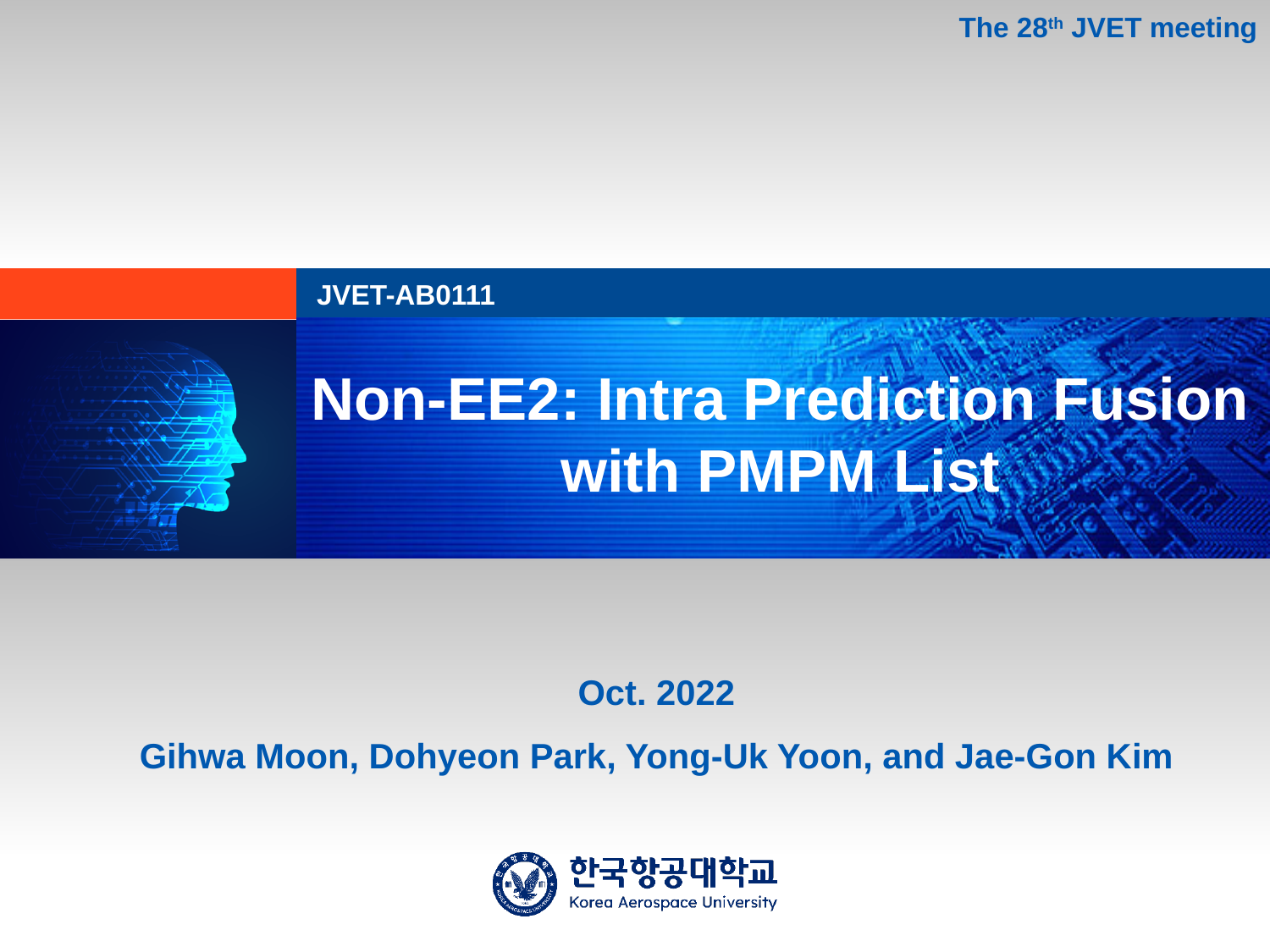

The 28th JVET meeting
JVET-AB0111
Non-EE2: Intra Prediction Fusion with PMPM List

Oct. 2022
Gihwa Moon, Dohyeon Park, Yong-Uk Yoon, and Jae-Gon Kim